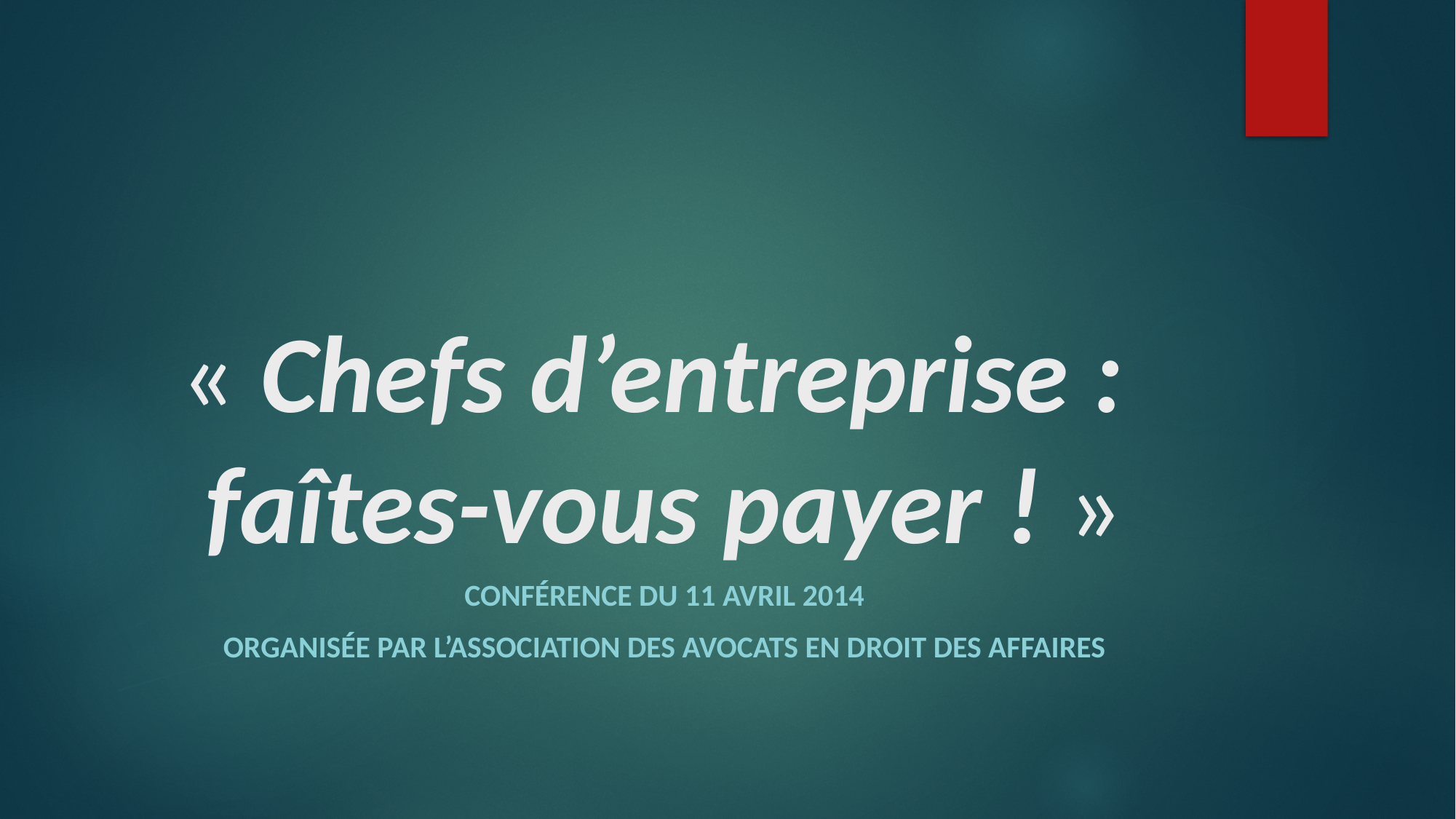

# « Chefs d’entreprise : faîtes-vous payer ! »
Conférence du 11 avril 2014
Organisée par l’Association des Avocats en Droit des Affaires